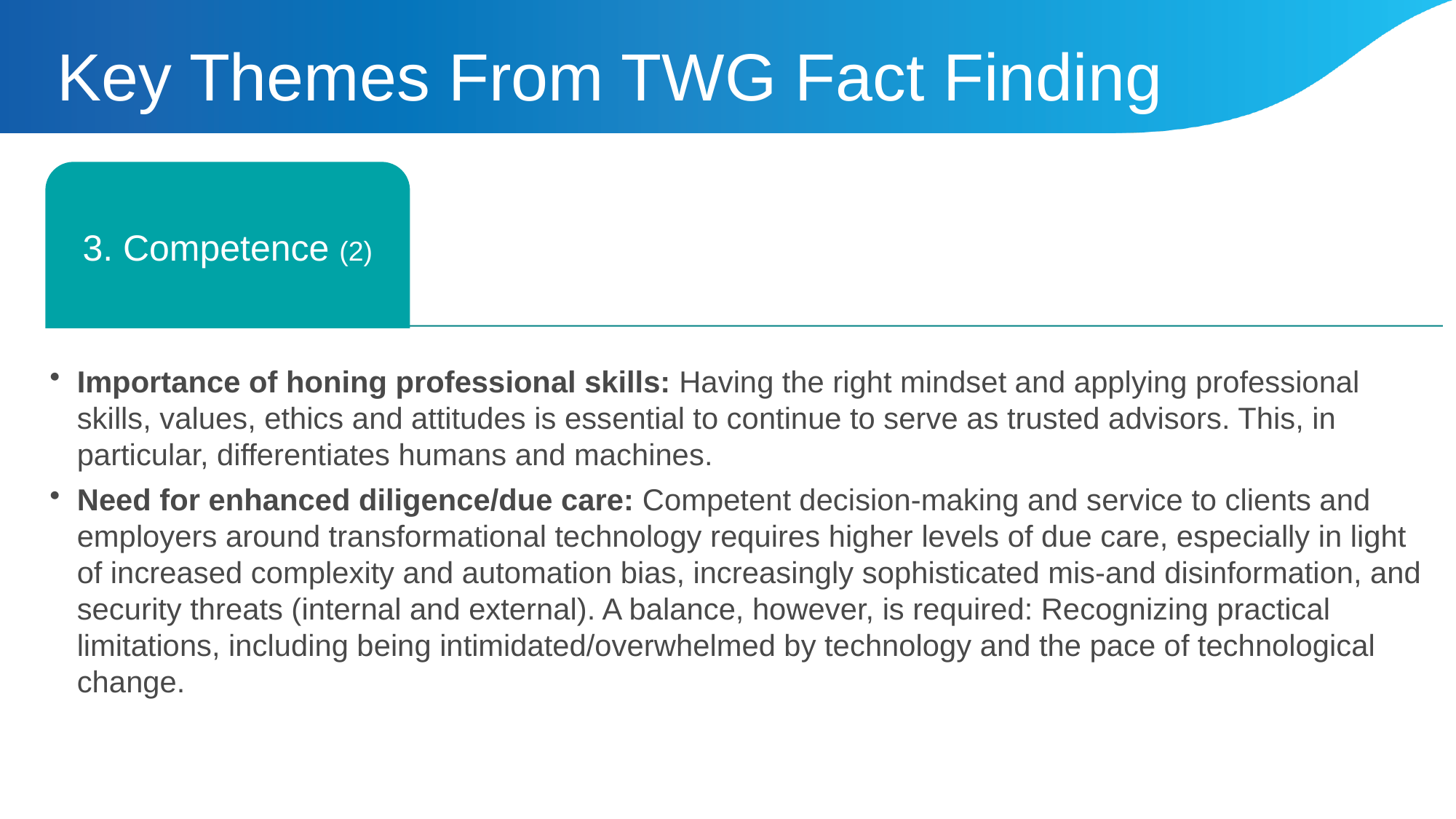

# Key Themes From TWG Fact Finding

3. Competence (2)

Importance of honing professional skills: Having the right mindset and applying professional skills, values, ethics and attitudes is essential to continue to serve as trusted advisors. This, in particular, differentiates humans and machines.
Need for enhanced diligence/due care: Competent decision-making and service to clients and employers around transformational technology requires higher levels of due care, especially in light of increased complexity and automation bias, increasingly sophisticated mis-and disinformation, and security threats (internal and external). A balance, however, is required: Recognizing practical limitations, including being intimidated/overwhelmed by technology and the pace of technological change.